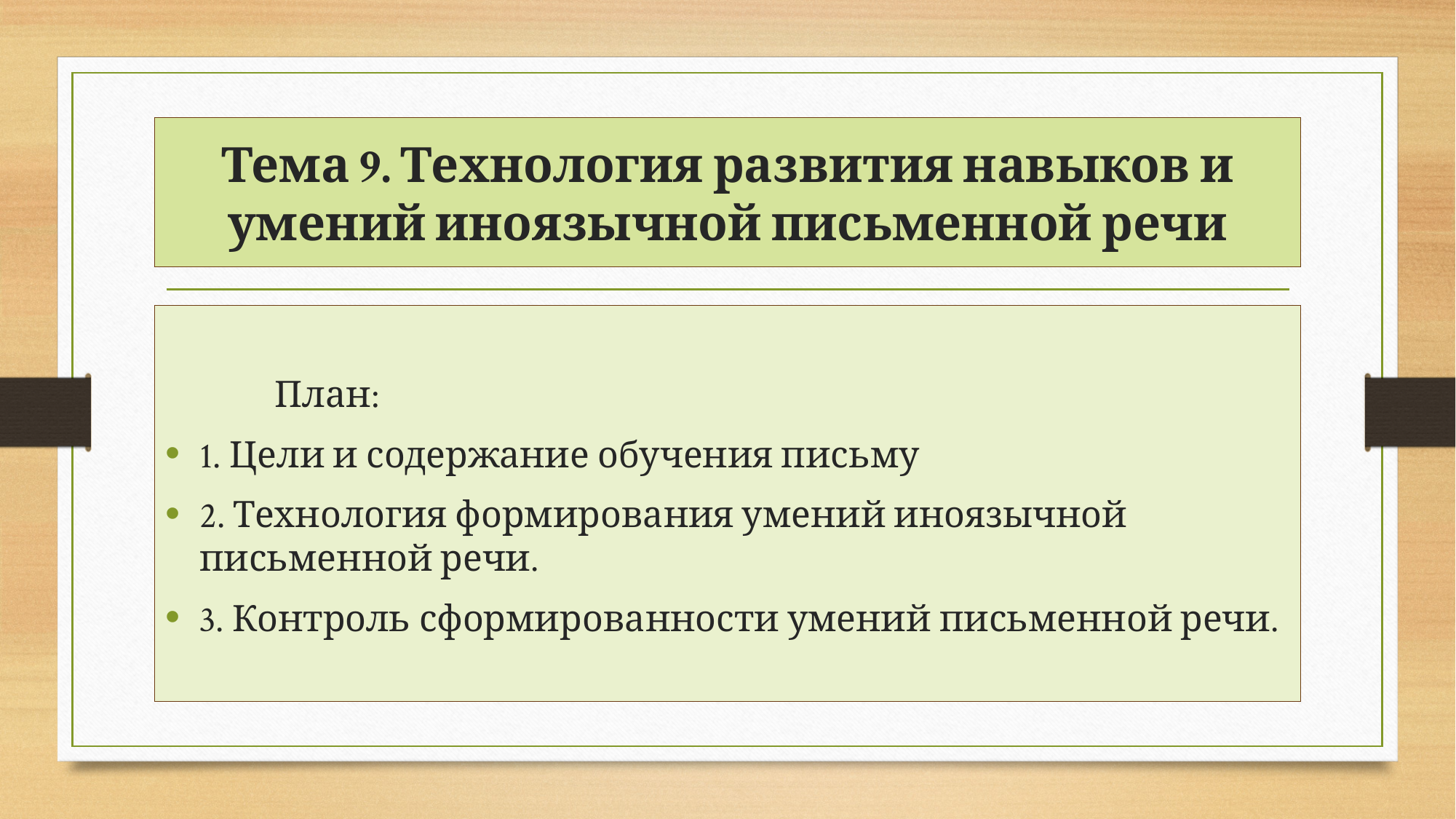

# Тема 9. Технология развития навыков и умений иноязычной письменной речи

	План:
1. Цели и содержание обучения письму
2. Технология формирования умений иноязычной письменной речи.
3. Контроль сформированности умений письменной речи.